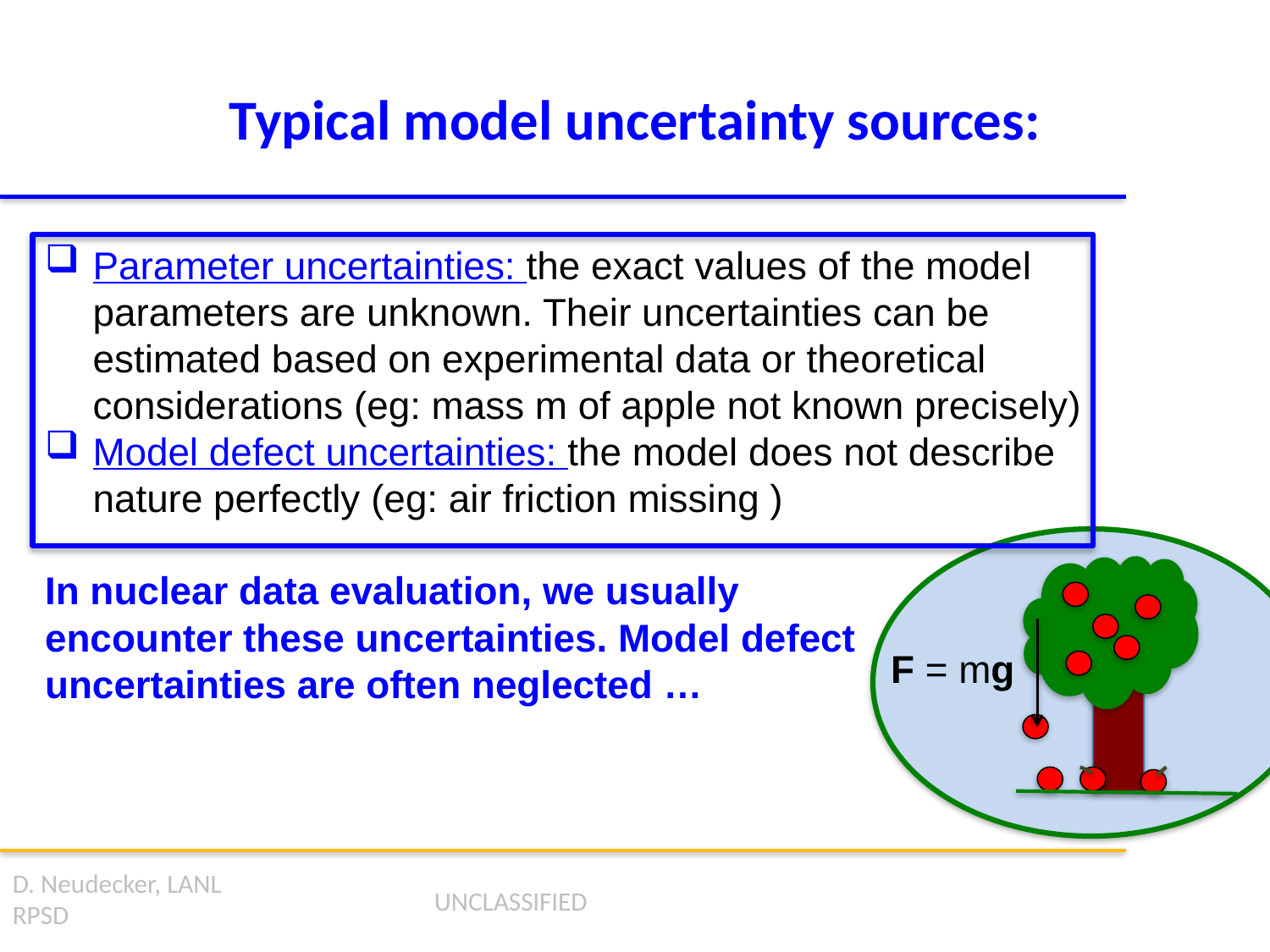

# Typical model uncertainty sources:
Parameter uncertainties: the exact values of the model parameters are unknown. Their uncertainties can be estimated based on experimental data or theoretical considerations (eg: mass m of apple not known precisely)
Model defect uncertainties: the model does not describe nature perfectly (eg: air friction missing )

In nuclear data evaluation, we usually
encounter these uncertainties. Model defect        uncertainties are often neglected …

F = mg

D. Neudecker, LANL
RPSD
UNCLASSIFIED